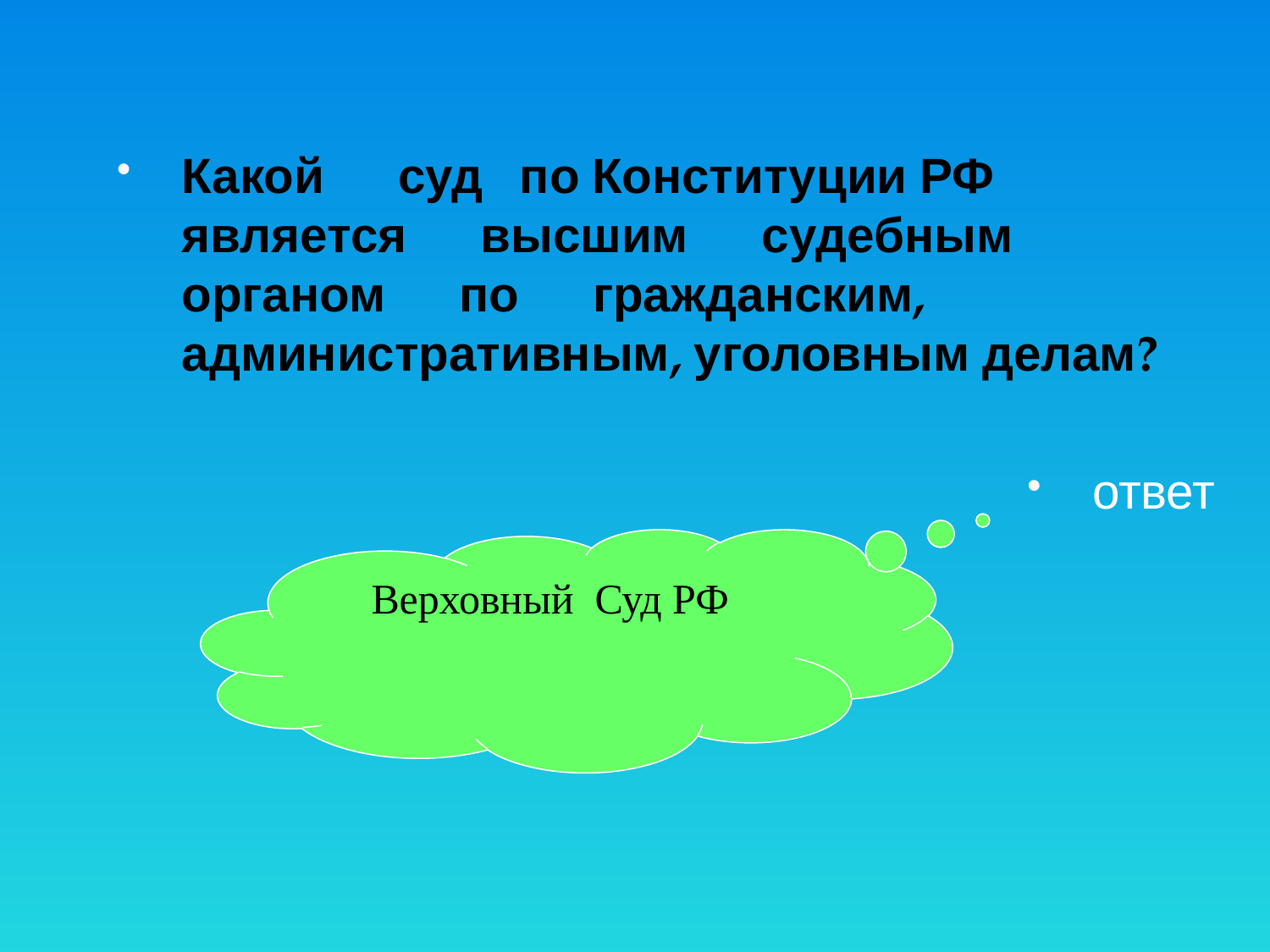

Какой      суд   по Конституции РФ   является      высшим      судебным      органом      по      гражданским, административным, уголовным делам?

ответ
Верховный  Суд РФ